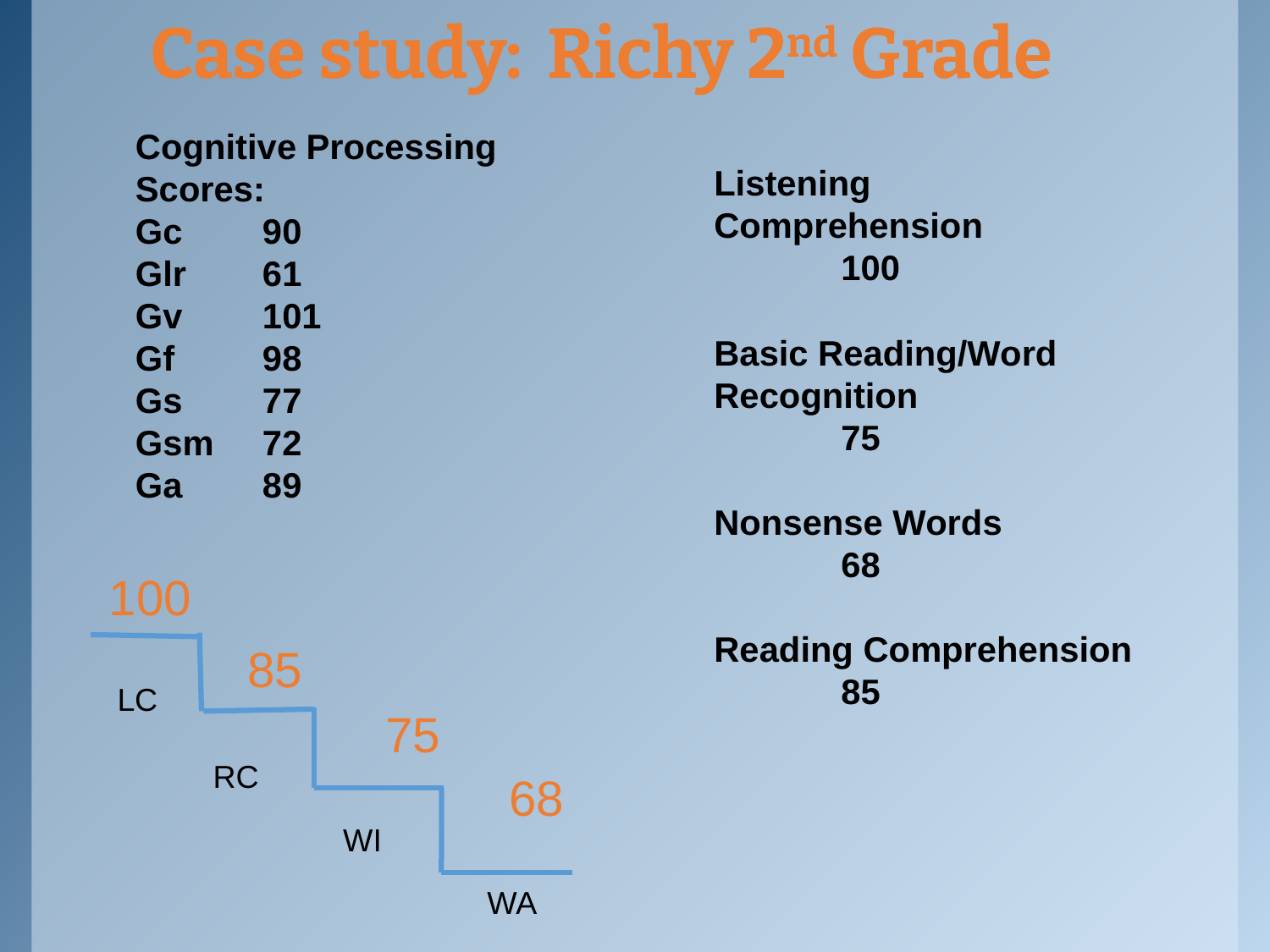

Case study:  Richy 2nd Grade
Cognitive Processing Scores:
Gc	90
Glr	61
Gv	101
Gf	98
Gs	77
Gsm	72
Ga	89
Listening Comprehension
	100

Basic Reading/Word Recognition
	75

Nonsense Words
	68

Reading Comprehension
	85
100
85
LC
75
RC
68
WI
WA